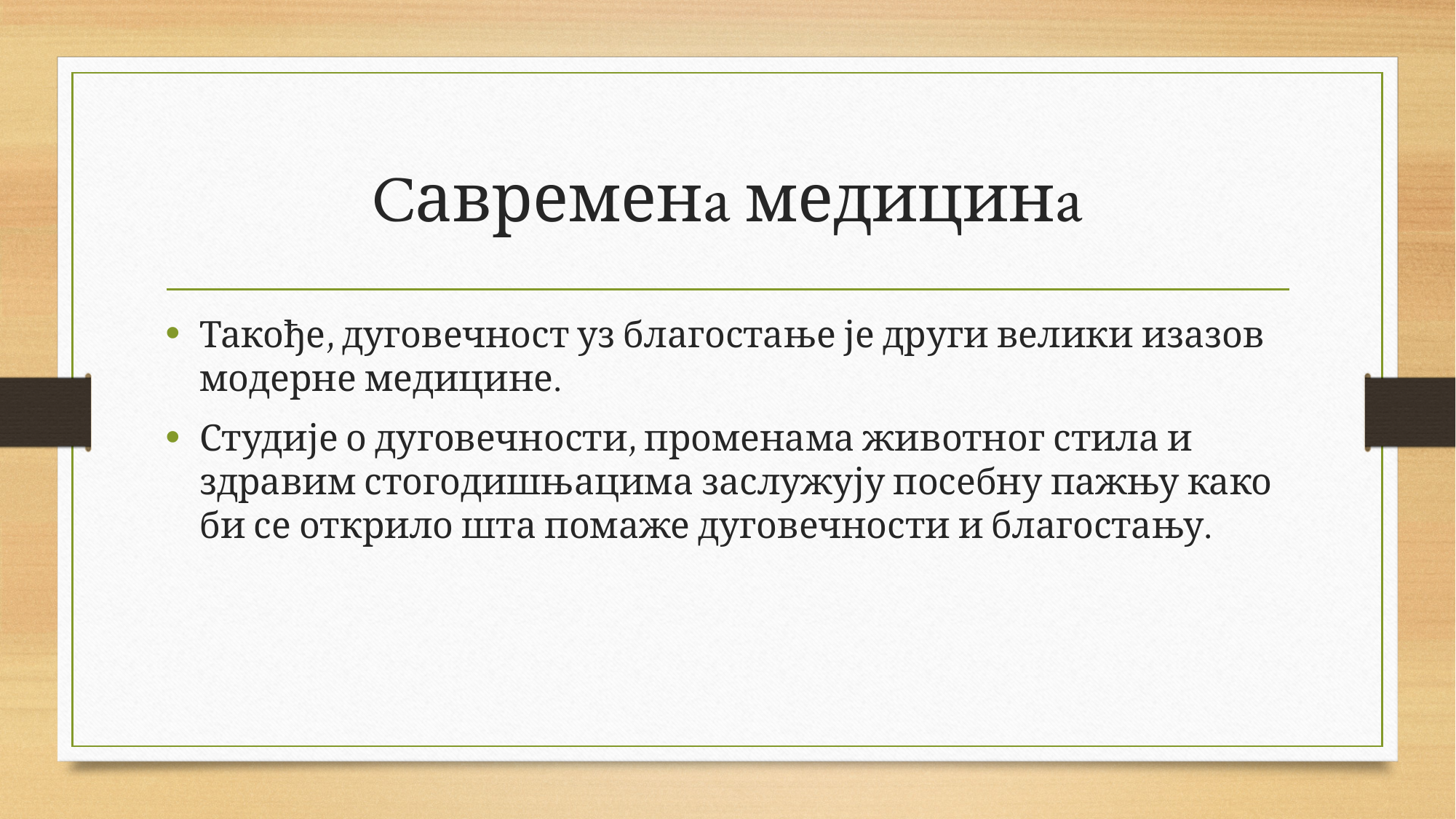

# Cавременa медицинa
Такође, дуговечност уз благостање је други велики изазов модерне медицине.
Студије о дуговечности, променама животног стила и здравим стогодишњацима заслужују посебну пажњу како би се открило шта помаже дуговечности и благостању.